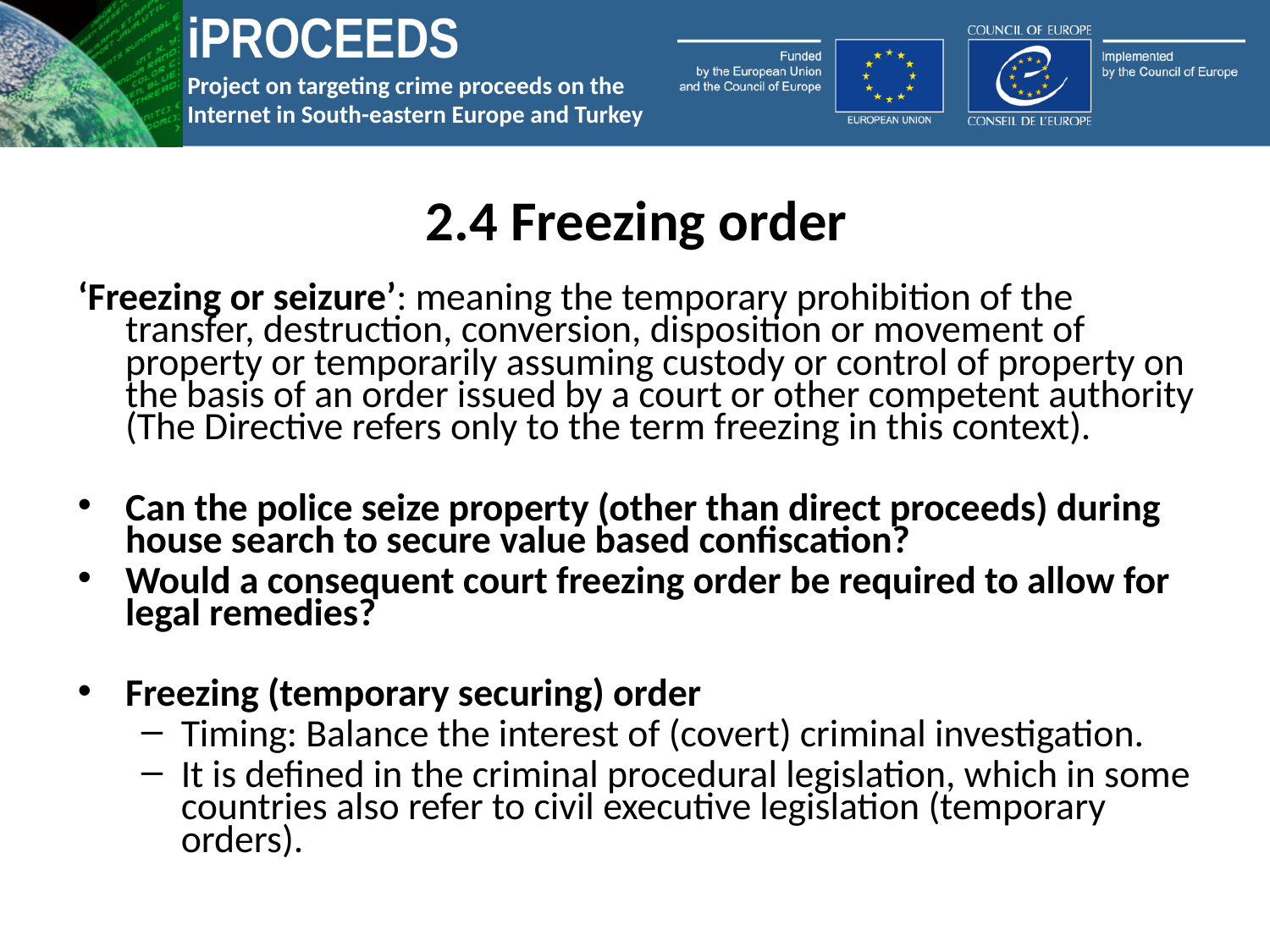

# 2.4 Freezing order
‘Freezing or seizure’: meaning the temporary prohibition of the transfer, destruction, conversion, disposition or movement of property or temporarily assuming custody or control of property on the basis of an order issued by a court or other competent authority (The Directive refers only to the term freezing in this context).

Can the police seize property (other than direct proceeds) during house search to secure value based confiscation?
Would a consequent court freezing order be required to allow for legal remedies?

Freezing (temporary securing) order
Timing: Balance the interest of (covert) criminal investigation.
It is defined in the criminal procedural legislation, which in some countries also refer to civil executive legislation (temporary orders).